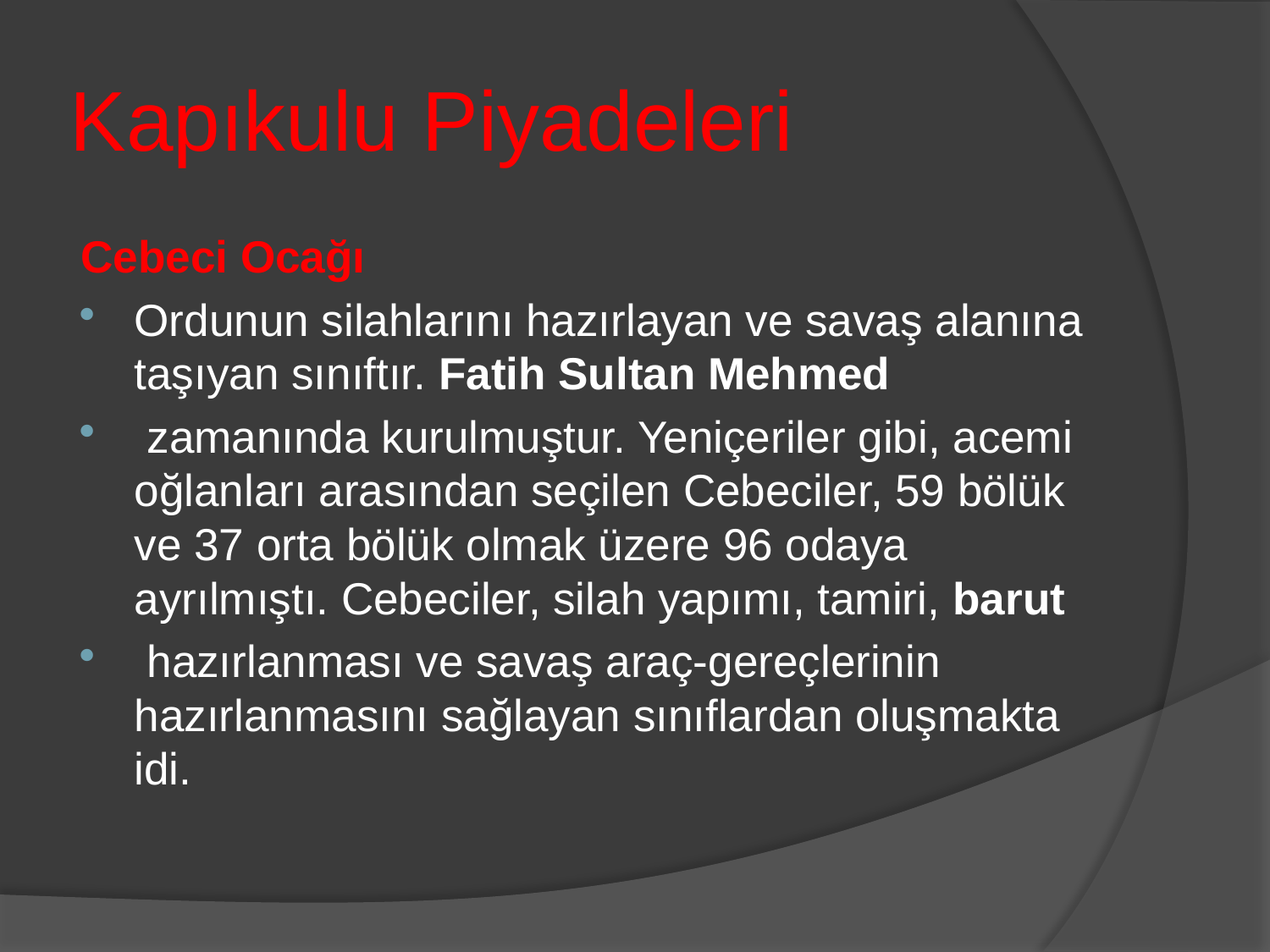

# Kapıkulu Piyadeleri
Cebeci Ocağı
Ordunun silahlarını hazırlayan ve savaş alanına taşıyan sınıftır. Fatih Sultan Mehmed
 zamanında kurulmuştur. Yeniçeriler gibi, acemi oğlanları arasından seçilen Cebeciler, 59 bölük ve 37 orta bölük olmak üzere 96 odaya ayrılmıştı. Cebeciler, silah yapımı, tamiri, barut
 hazırlanması ve savaş araç-gereçlerinin hazırlanmasını sağlayan sınıflardan oluşmakta idi.